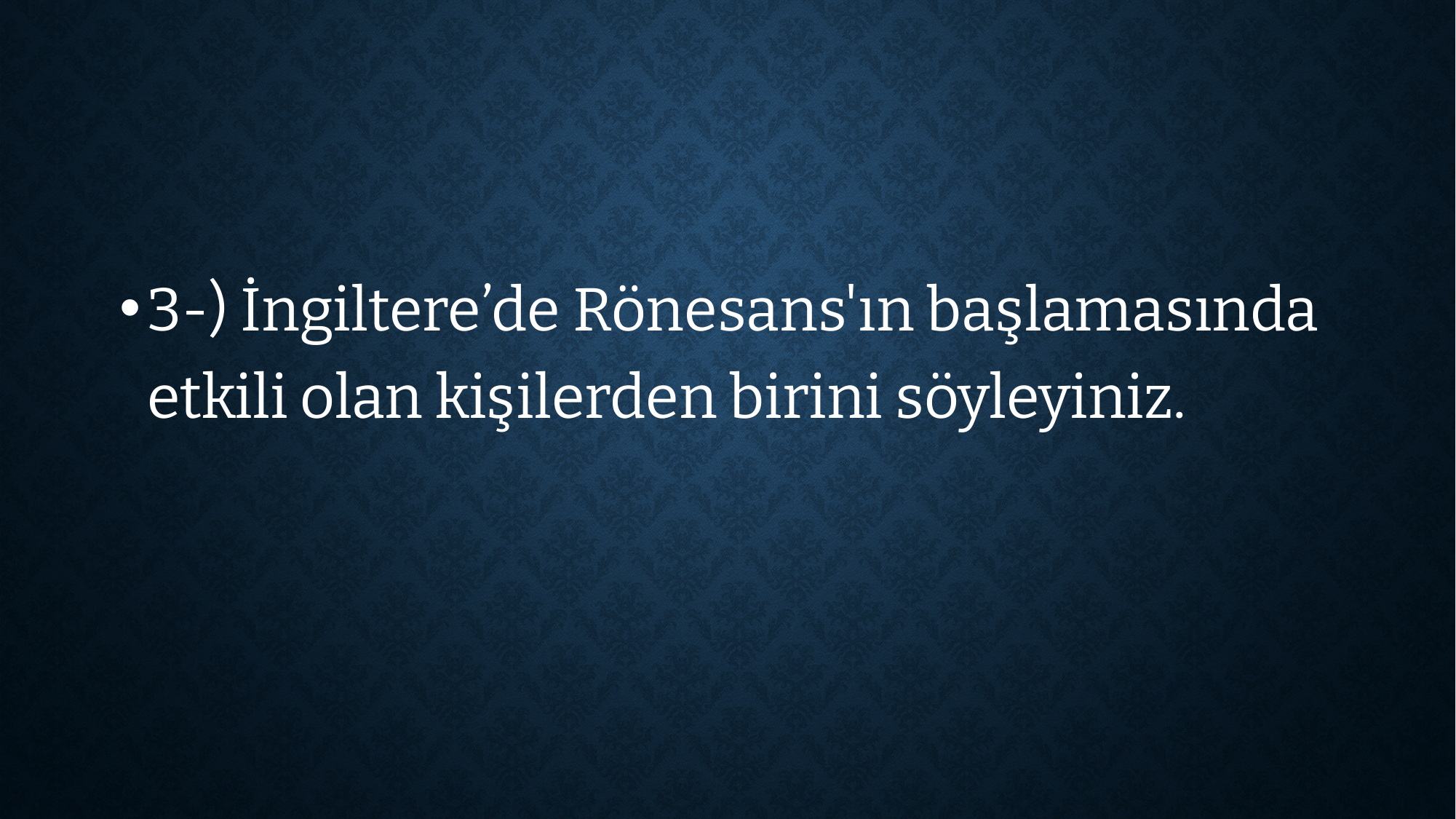

#
3-) İngiltere’de Rönesans'ın başlamasında etkili olan kişilerden birini söyleyiniz.